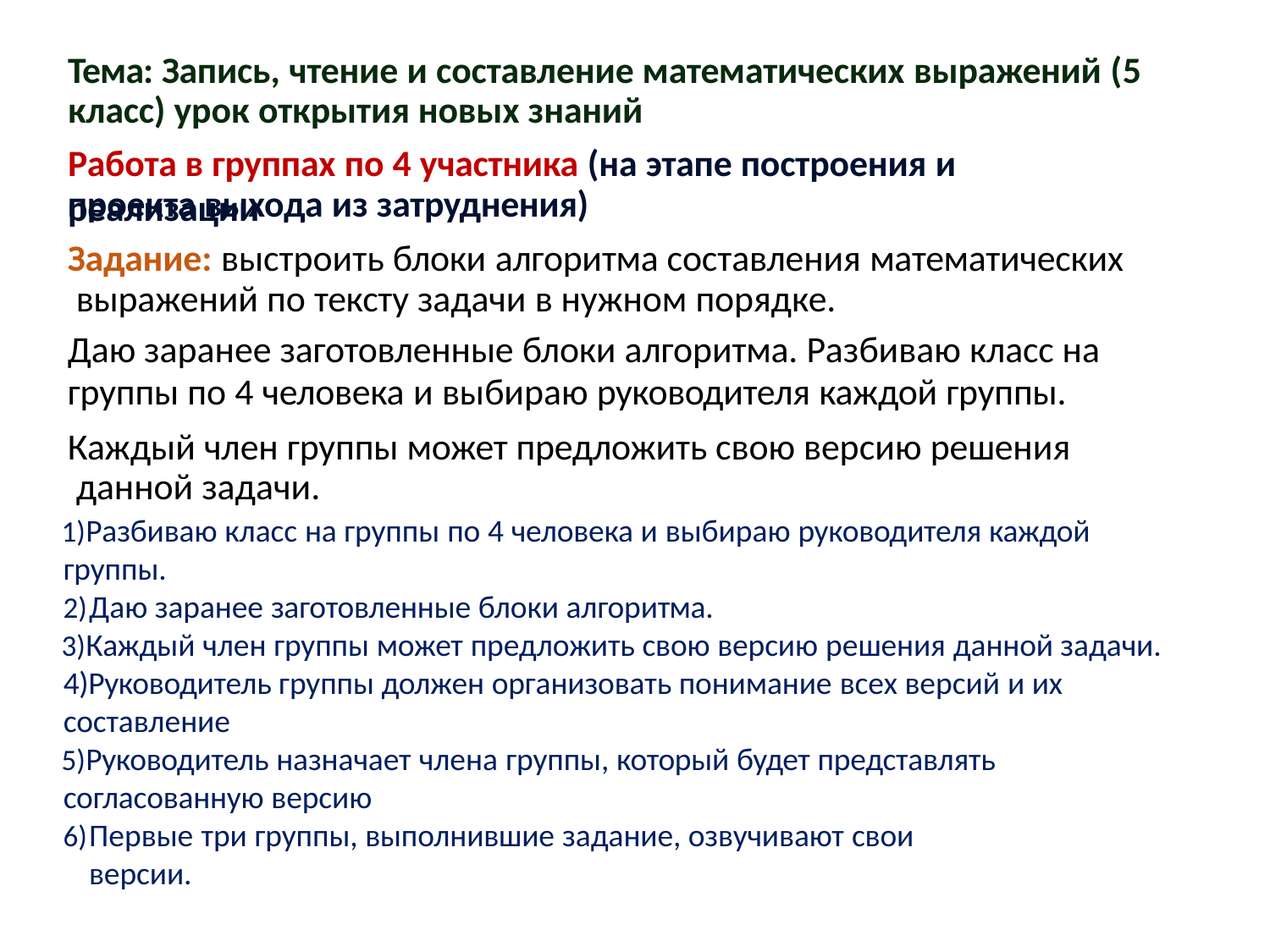

# Тема: Запись, чтение и составление математических выражений (5  класс) урок открытия новых знаний
Работа в группах по 4 участника (на этапе построения и реализации
проекта выхода из затруднения)
Задание: выстроить блоки алгоритма составления математических  выражений по тексту задачи в нужном порядке.
Даю заранее заготовленные блоки алгоритма. Разбиваю класс на
группы по 4 человека и выбираю руководителя каждой группы.
Каждый член группы может предложить свою версию решения  данной задачи.
Разбиваю класс на группы по 4 человека и выбираю руководителя каждой  группы.
Даю заранее заготовленные блоки алгоритма.
Каждый член группы может предложить свою версию решения данной задачи.  4)Руководитель группы должен организовать понимание всех версий и их  составление
Руководитель назначает члена группы, который будет представлять  согласованную версию
Первые три группы, выполнившие задание, озвучивают свои версии.